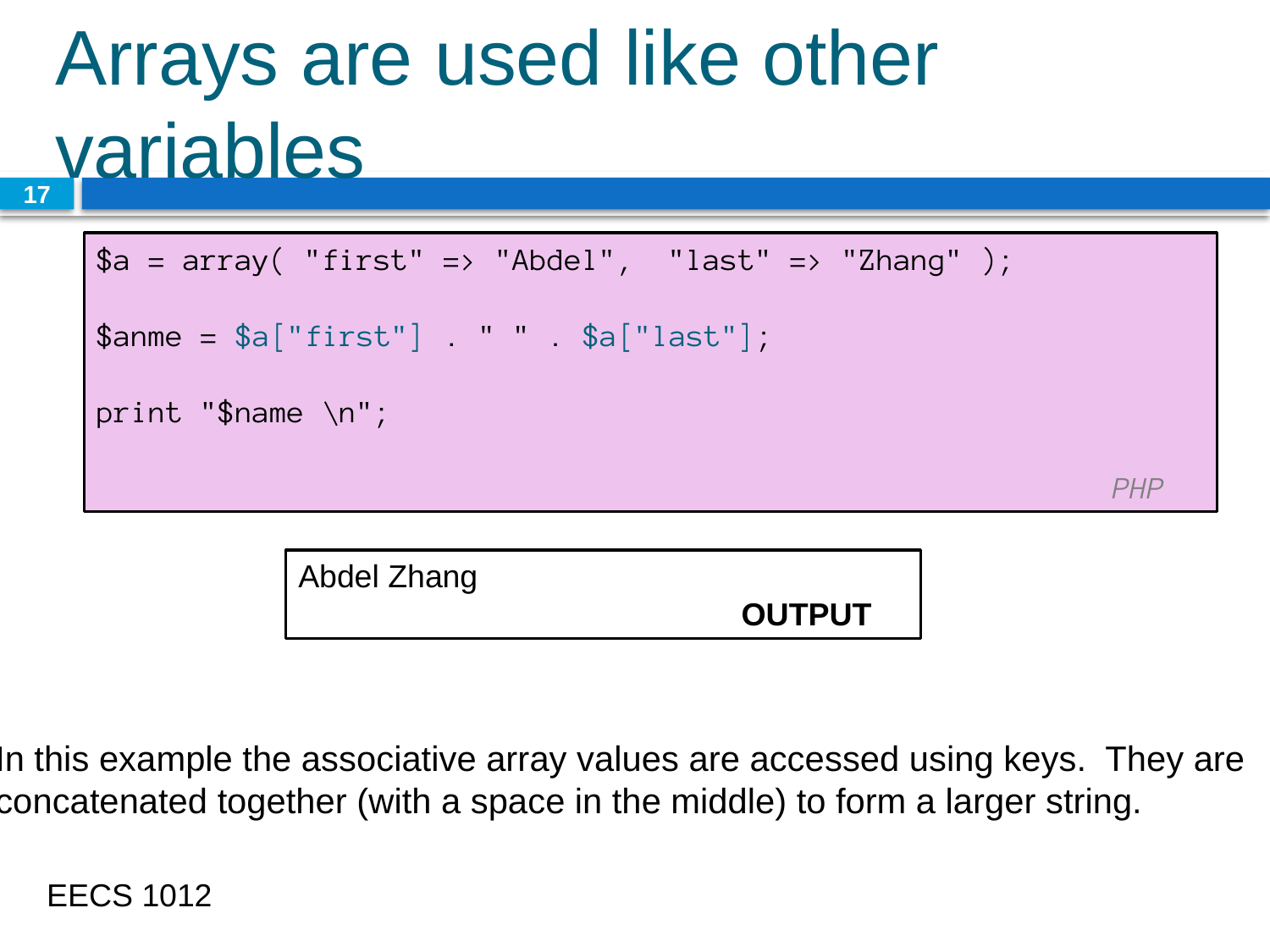

# Arrays are used like other variables
17
$a = array( "first" => "Abdel",  "last" => "Zhang" );

$anme = $a["first"] . " " . $a["last"];

print "$name \n";
						  										PHP
Abdel Zhang						       OUTPUT
In this example the associative array values are accessed using keys.  They are
concatenated together (with a space in the middle) to form a larger string.
EECS 1012